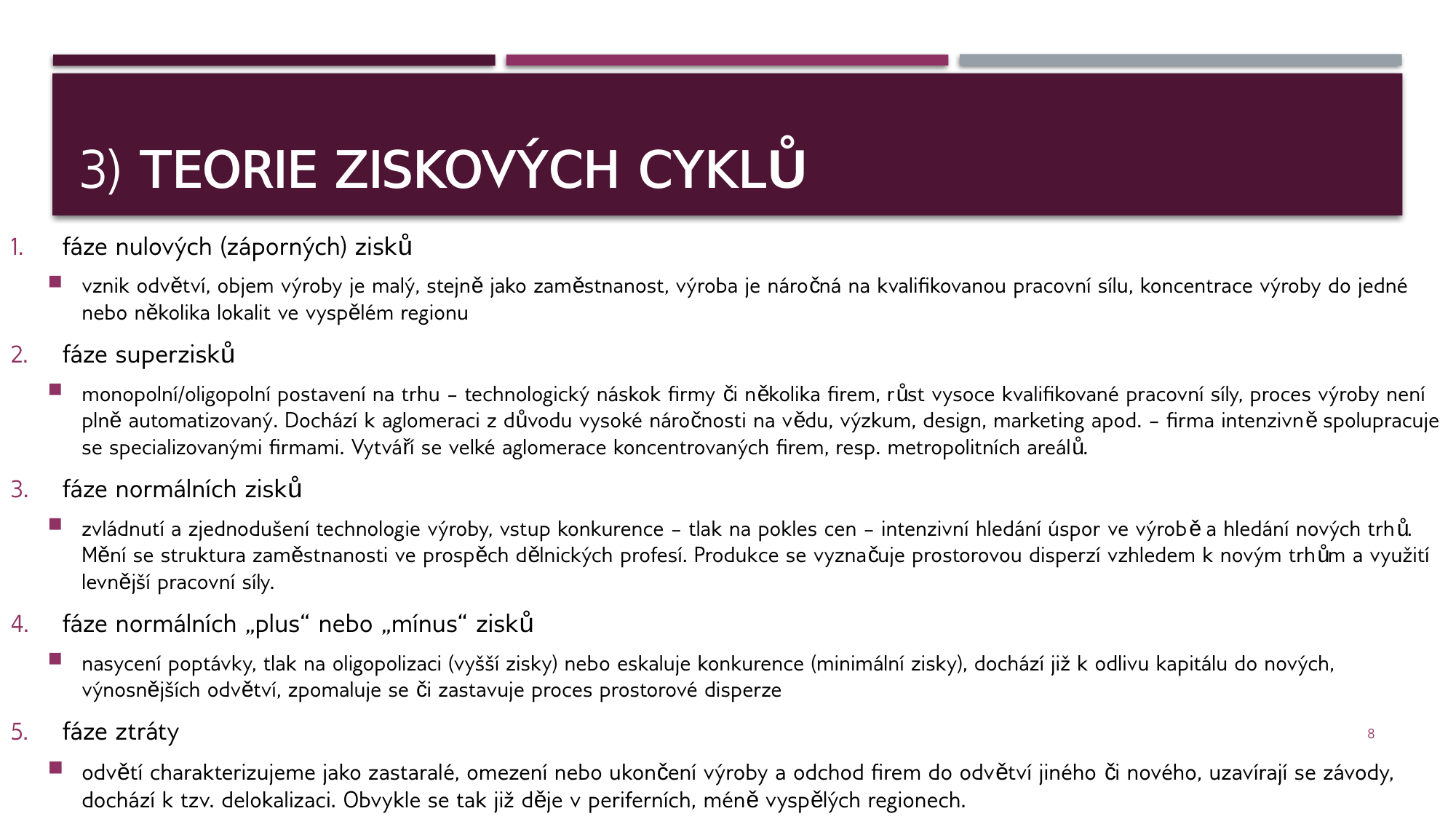

# 3) Teorie ziskových cyklů
fáze nulových (záporných) zisků
vznik odvětví, objem výroby je malý, stejně jako zaměstnanost, výroba je náročná na kvalifikovanou pracovní sílu, koncentrace výroby do jedné nebo několika lokalit ve vyspělém regionu
fáze superzisků
monopolní/oligopolní postavení na trhu – technologický náskok firmy či několika firem, růst vysoce kvalifikované pracovní síly, proces výroby není plně automatizovaný. Dochází k aglomeraci z důvodu vysoké náročnosti na vědu, výzkum, design, marketing apod. – firma intenzivně spolupracuje se specializovanými firmami. Vytváří se velké aglomerace koncentrovaných firem, resp. metropolitních areálů.
fáze normálních zisků
zvládnutí a zjednodušení technologie výroby, vstup konkurence – tlak na pokles cen – intenzivní hledání úspor ve výrobě a hledání nových trhů. Mění se struktura zaměstnanosti ve prospěch dělnických profesí. Produkce se vyznačuje prostorovou disperzí vzhledem k novým trhům a využití levnější pracovní síly.
fáze normálních „plus“ nebo „mínus“ zisků
nasycení poptávky, tlak na oligopolizaci (vyšší zisky) nebo eskaluje konkurence (minimální zisky), dochází již k odlivu kapitálu do nových, výnosnějších odvětví, zpomaluje se či zastavuje proces prostorové disperze
fáze ztráty
odvětí charakterizujeme jako zastaralé, omezení nebo ukončení výroby a odchod firem do odvětví jiného či nového, uzavírají se závody, dochází k tzv. delokalizaci. Obvykle se tak již děje v periferních, méně vyspělých regionech.
8